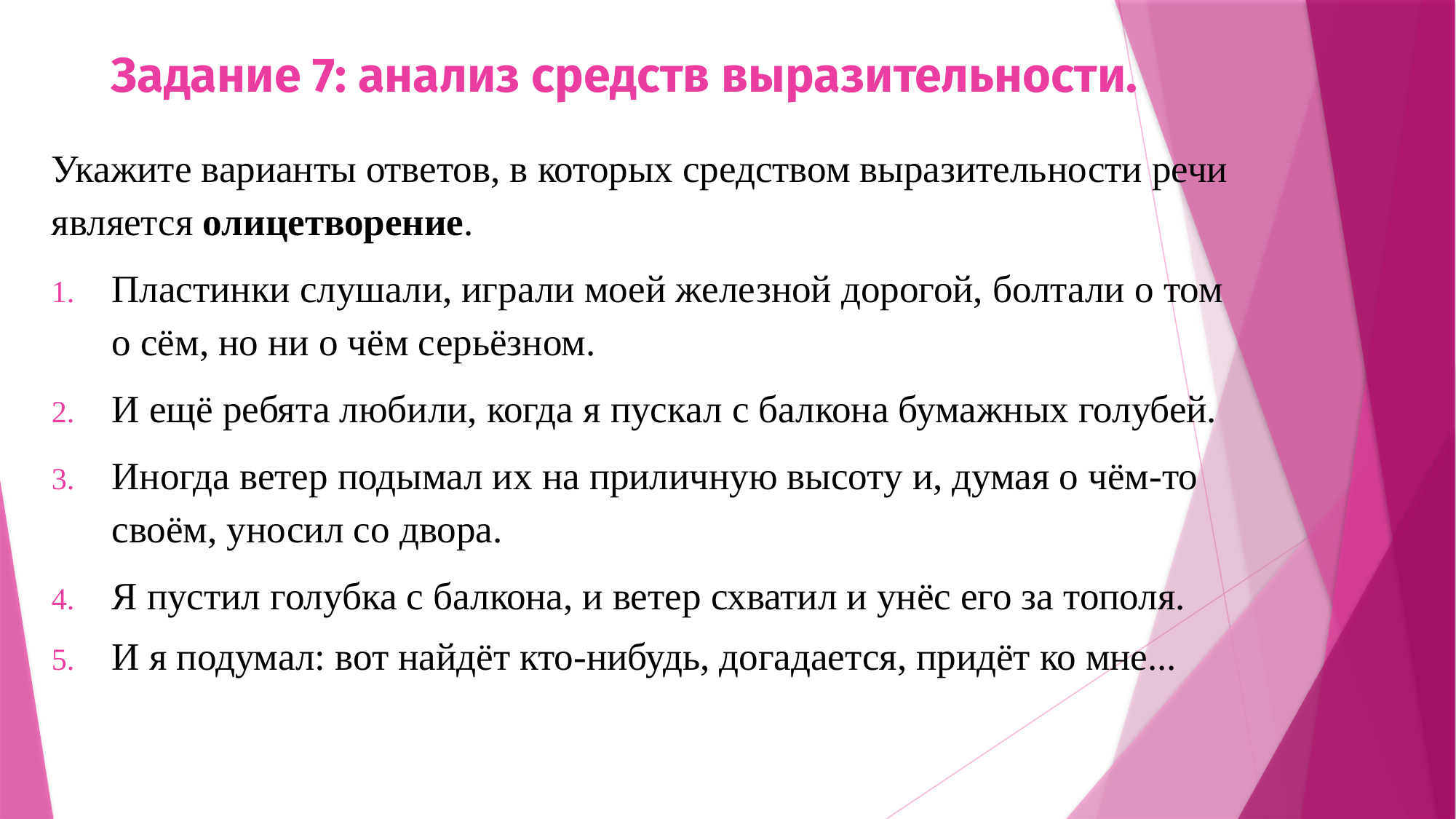

# Задание 7: анализ средств выразительности.
Укажите варианты ответов, в которых средством выразительности речи является олицетворение.
Пластинки слушали, играли моей железной дорогой, болтали о том о сём, но ни о чём серьёзном.
И ещё ребята любили, когда я пускал с балкона бумажных голубей.
Иногда ветер подымал их на приличную высоту и, думая о чём-то своём, уносил со двора.
Я пустил голубка с балкона, и ветер схватил и унёс его за тополя.
И я подумал: вот найдёт кто-нибудь, догадается, придёт ко мне...